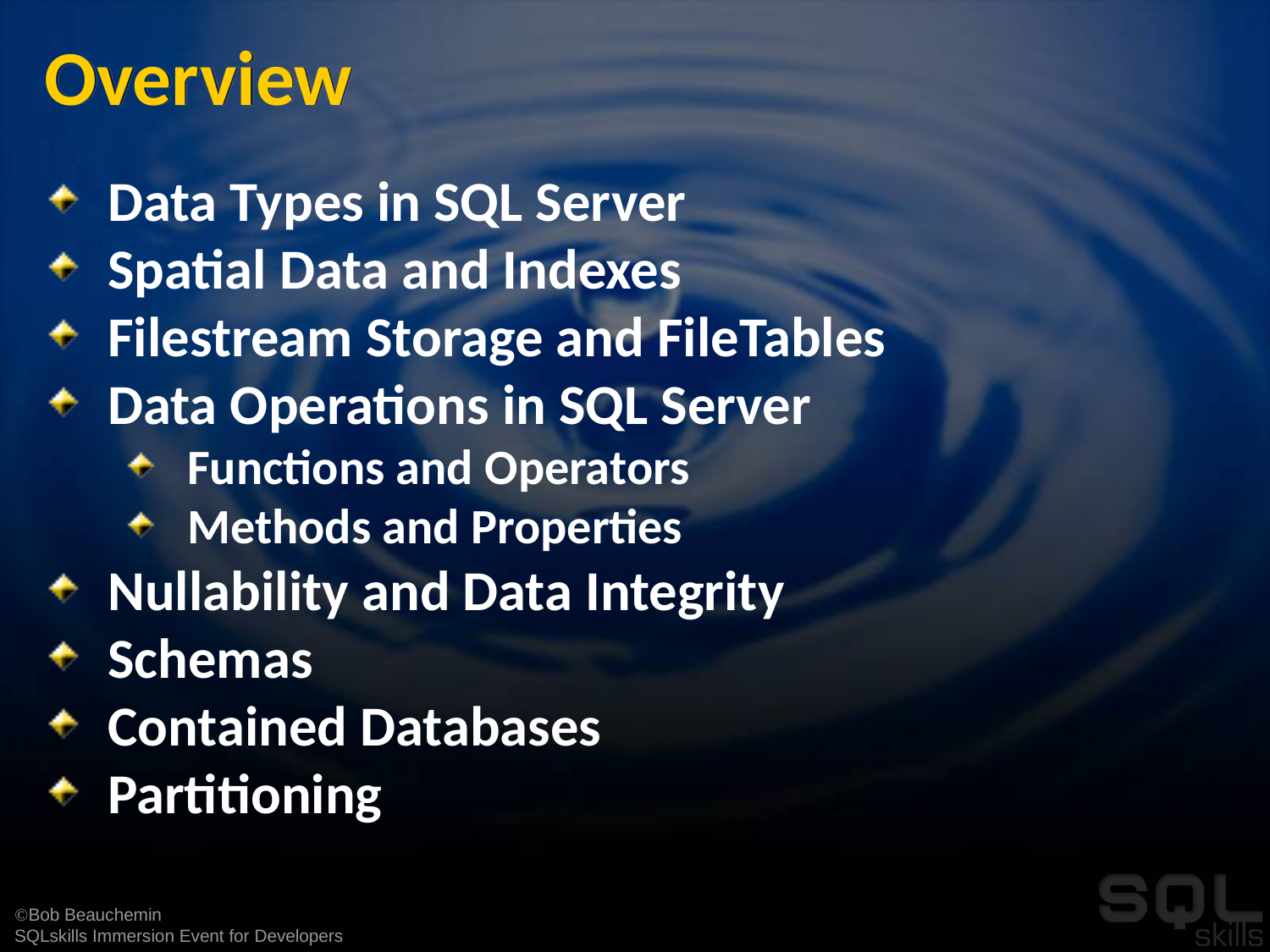

# Overview
Data Types in SQL Server
Spatial Data and Indexes
Filestream Storage and FileTables
Data Operations in SQL Server
Functions and Operators
Methods and Properties
Nullability and Data Integrity
Schemas
Contained Databases
Partitioning